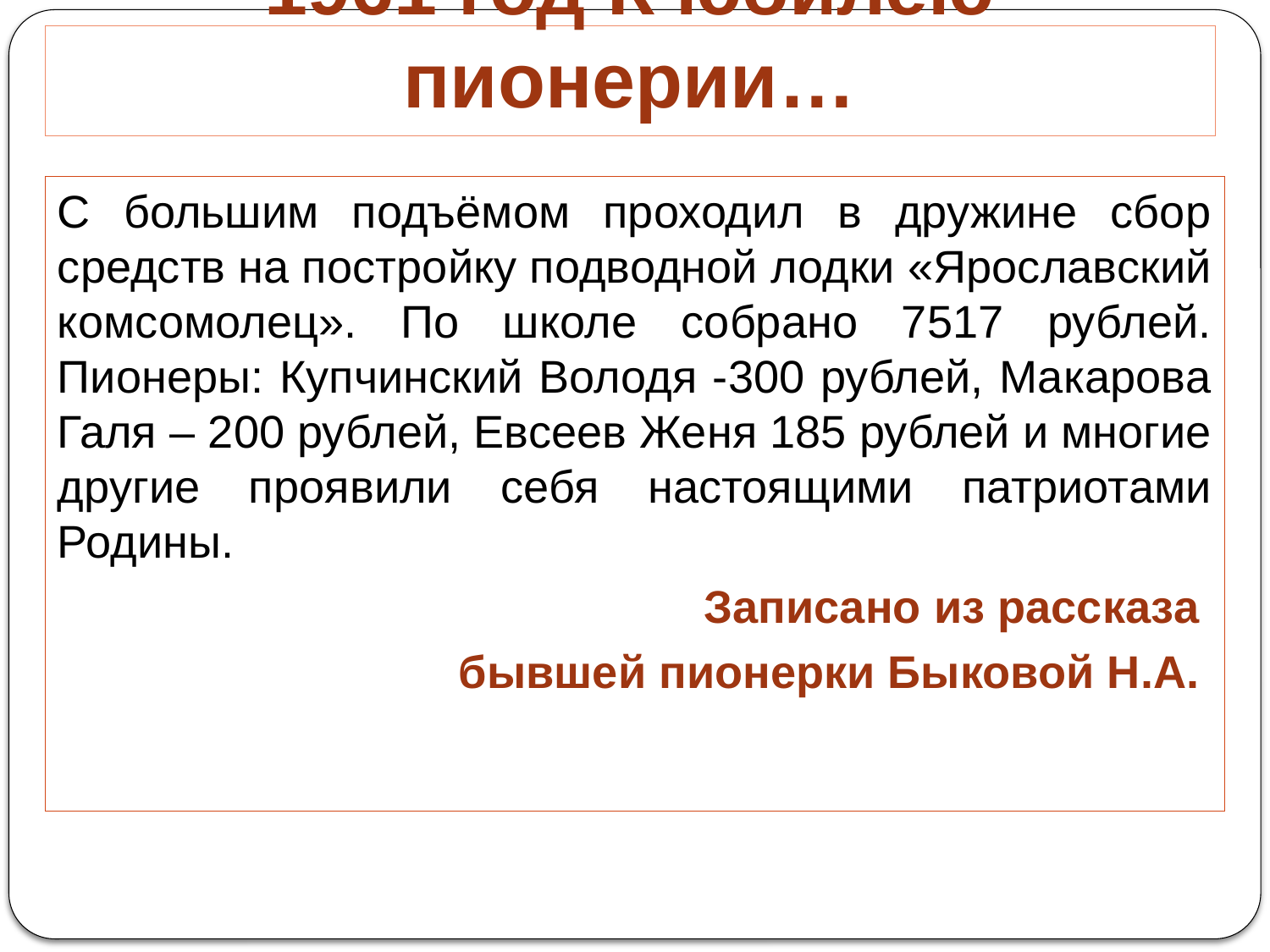

# 1961 год К юбилею пионерии…
С большим подъёмом проходил в дружине сбор средств на постройку подводной лодки «Ярославский комсомолец». По школе собрано 7517 рублей. Пионеры: Купчинский Володя -300 рублей, Макарова Галя – 200 рублей, Евсеев Женя 185 рублей и многие другие проявили себя настоящими патриотами Родины.
Записано из рассказа
бывшей пионерки Быковой Н.А.